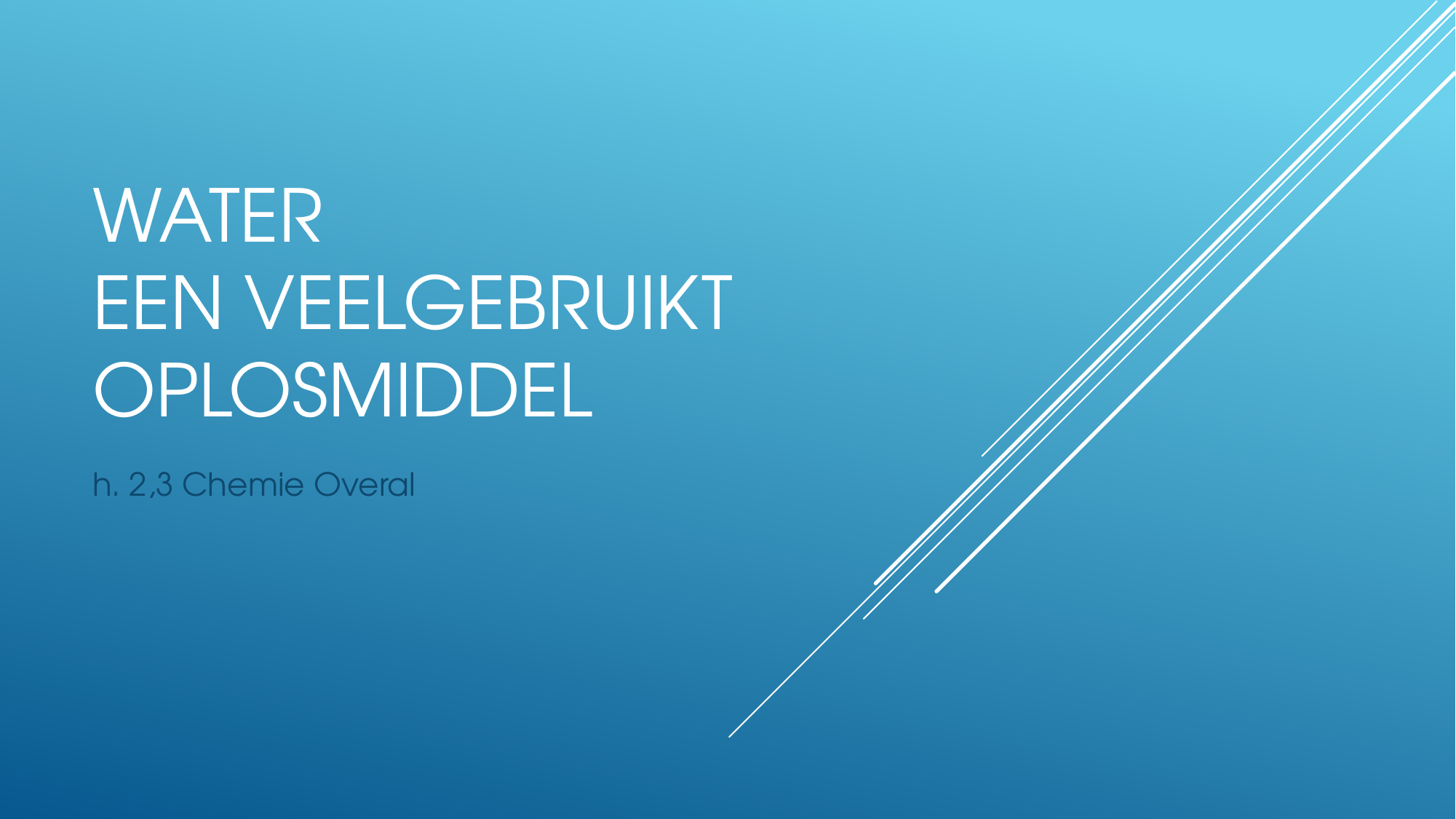

# Water een veelgebruikt oplosmiddel
h. 2,3 Chemie Overal